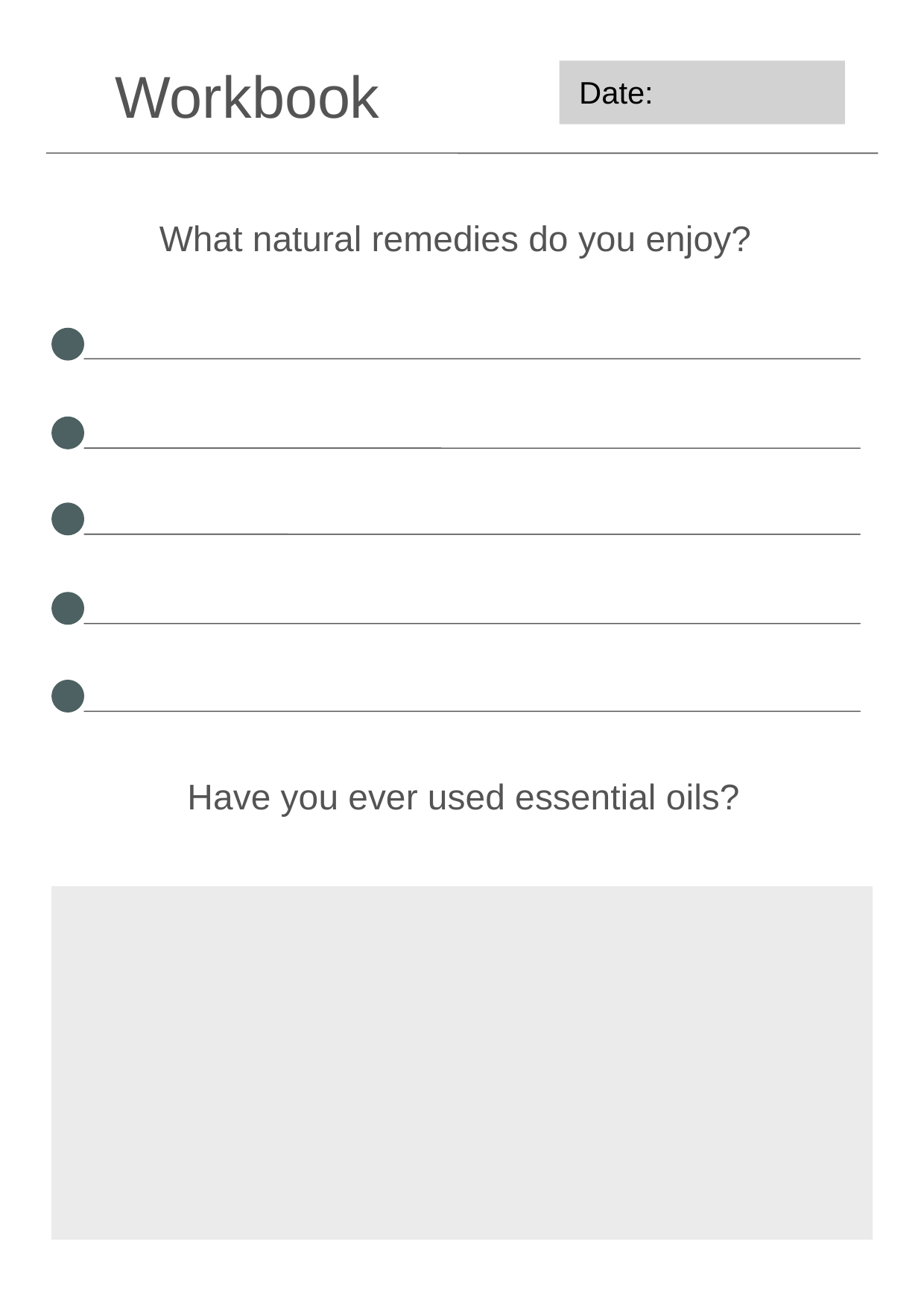

Workbook

Date:

What natural remedies do you enjoy?

Have you ever used essential oils?